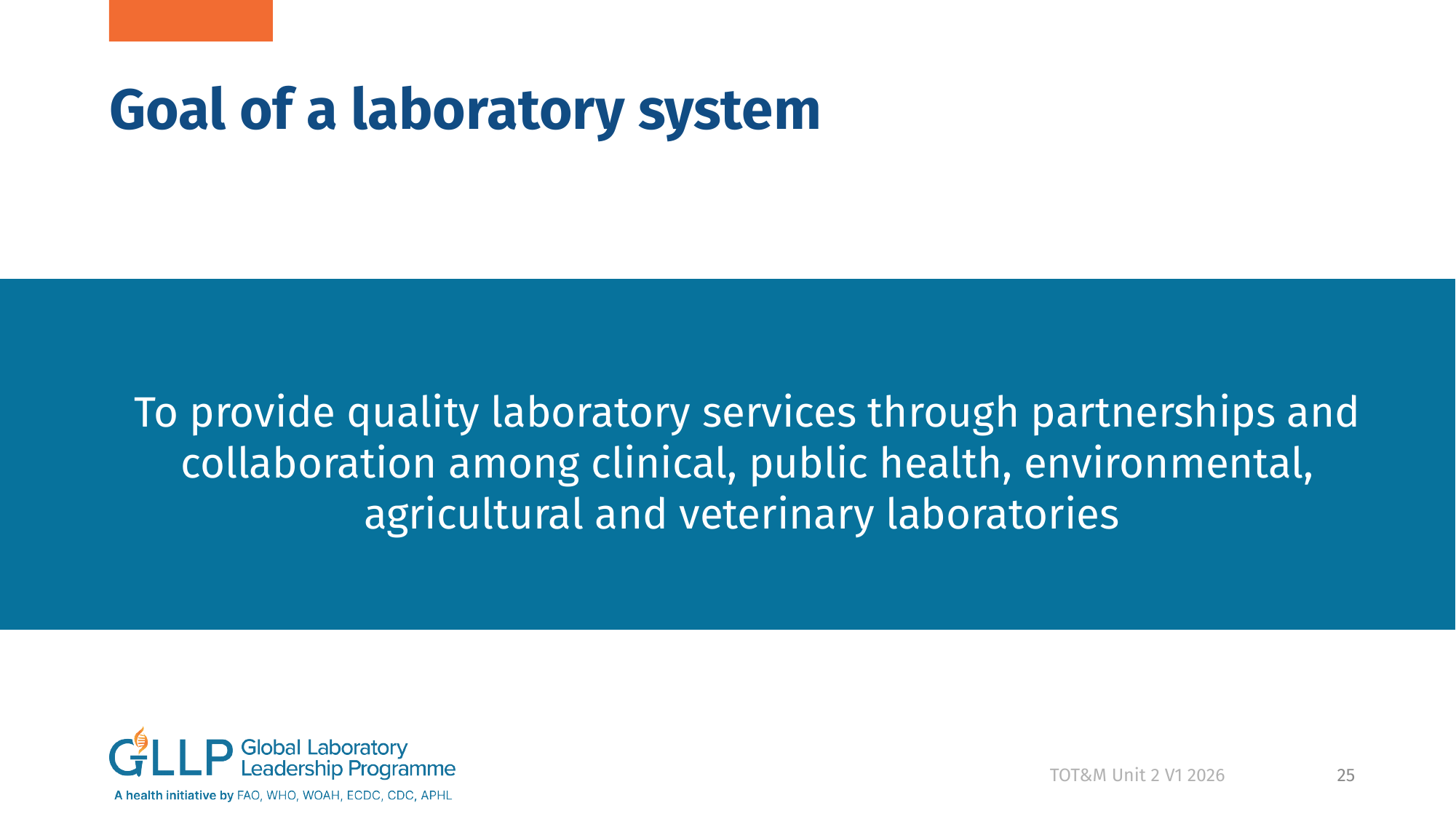

# Goal of a laboratory system

To provide quality laboratory services through partnerships and collaboration among clinical, public health, environmental, agricultural and veterinary laboratories

TOT&M Unit 2 V1 2026
25